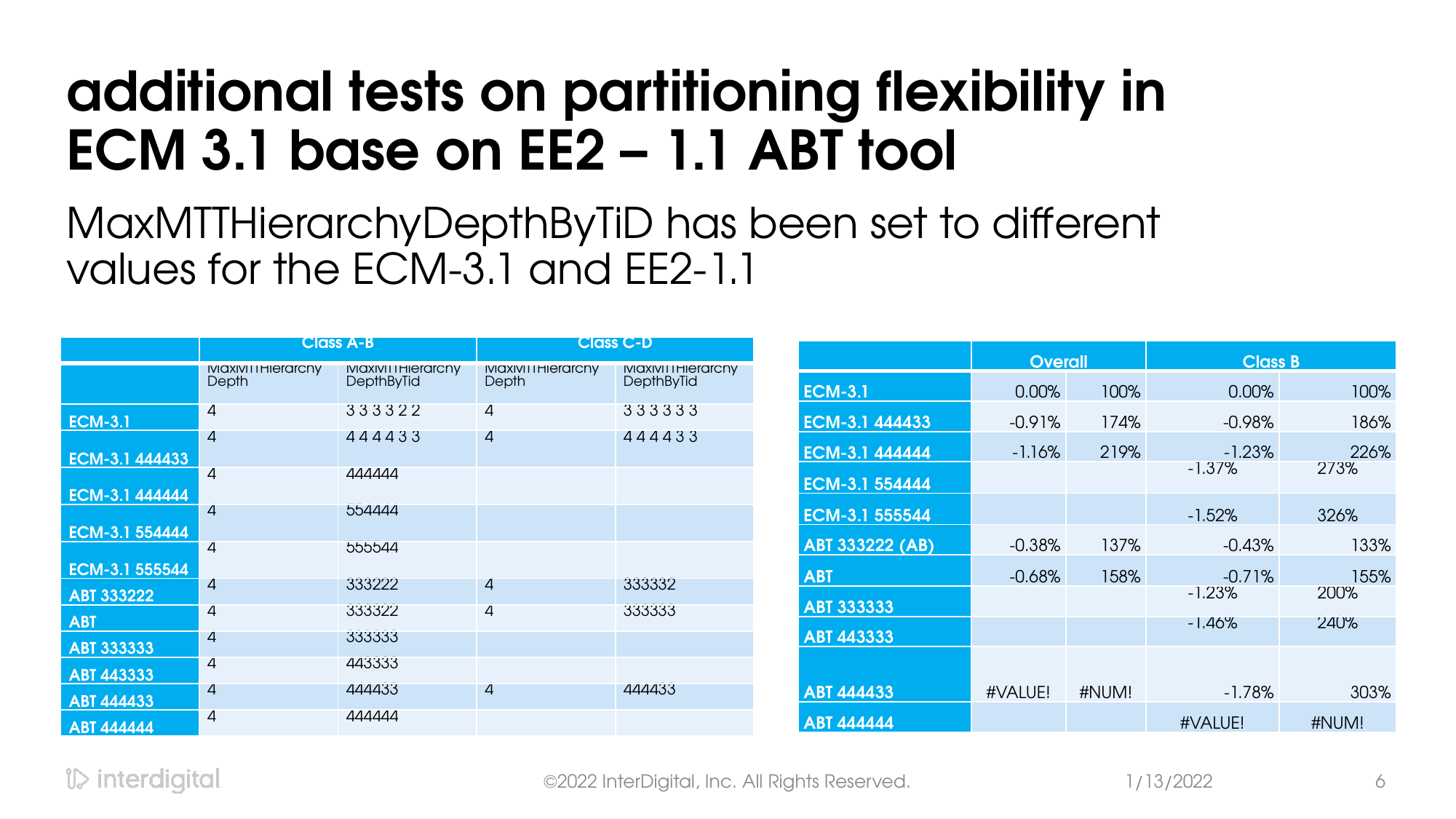

# additional tests on partitioning flexibility in ECM 3.1 base on EE2 – 1.1 ABT tool
MaxMTTHierarchyDepthByTiD has been set to different values for the ECM-3.1 and EE2-1.1
|  | Class A-B |  | Class C-D |  |
| --- | --- | --- | --- | --- |
|  | MaxMTTHierarchyDepth | MaxMTTHierarchyDepthByTid | MaxMTTHierarchyDepth | MaxMTTHierarchyDepthByTid |
| ECM-3.1 | 4 | 3 3 3 3 2 2 | 4 | 3 3 3 3 3 3 |
| ECM-3.1 444433 | 4 | 4 4 4 4 3 3 | 4 | 4 4 4 4 3 3 |
| ECM-3.1 444444 | 4 | 444444 |  |  |
| ECM-3.1 554444 | 4 | 554444 |  |  |
| ECM-3.1 555544 | 4 | 555544 |  |  |
| ABT 333222 | 4 | 333222 | 4 | 333332 |
| ABT | 4 | 333322 | 4 | 333333 |
| ABT 333333 | 4 | 333333 |  |  |
| ABT 443333 | 4 | 443333 |  |  |
| ABT 444433 | 4 | 444433 | 4 | 444433 |
| ABT 444444 | 4 | 444444 |  |  |
|  | Overall |  | Class B |  |
| --- | --- | --- | --- | --- |
| ECM-3.1 | 0.00% | 100% | 0.00% | 100% |
| ECM-3.1 444433 | -0.91% | 174% | -0.98% | 186% |
| ECM-3.1 444444 | -1.16% | 219% | -1.23% | 226% |
| ECM-3.1 554444 |  |  | -1.37% | 273% |
| ECM-3.1 555544 |  |  | -1.52% | 326% |
| ABT 333222 (AB) | -0.38% | 137% | -0.43% | 133% |
| ABT | -0.68% | 158% | -0.71% | 155% |
| ABT 333333 |  |  | -1.23% | 200% |
| ABT 443333 |  |  | -1.46% | 240% |
| ABT 444433 | #VALUE! | #NUM! | -1.78% | 303% |
| ABT 444444 |  |  | #VALUE! | #NUM! |
©2022 InterDigital, Inc. All Rights Reserved.
1/13/2022
6